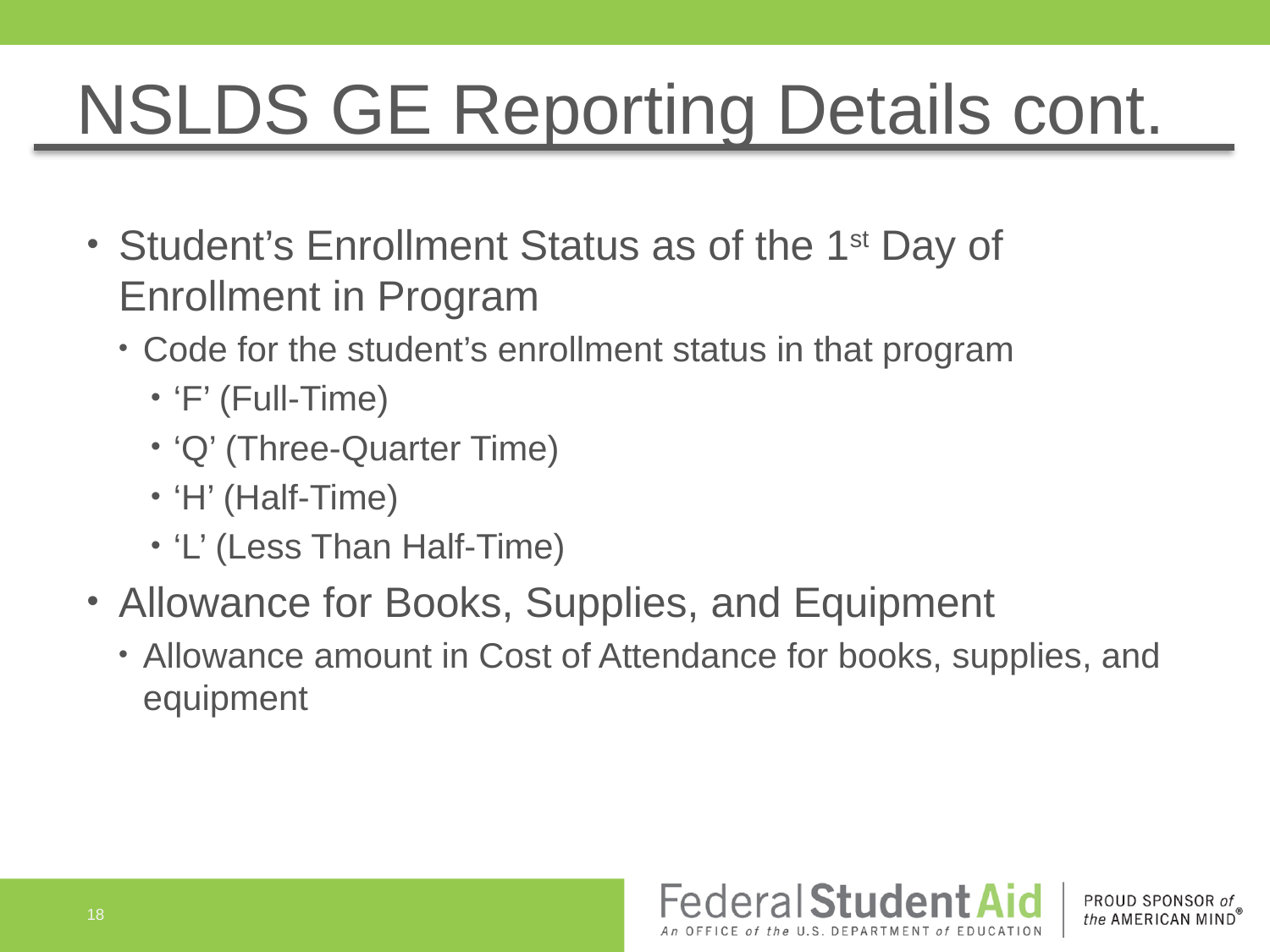

# NSLDS GE Reporting Details cont.
Student’s Enrollment Status as of the 1st Day of Enrollment in Program
Code for the student’s enrollment status in that program
‘F’ (Full-Time)
‘Q’ (Three-Quarter Time)
‘H’ (Half-Time)
‘L’ (Less Than Half-Time)
Allowance for Books, Supplies, and Equipment
Allowance amount in Cost of Attendance for books, supplies, and equipment

18